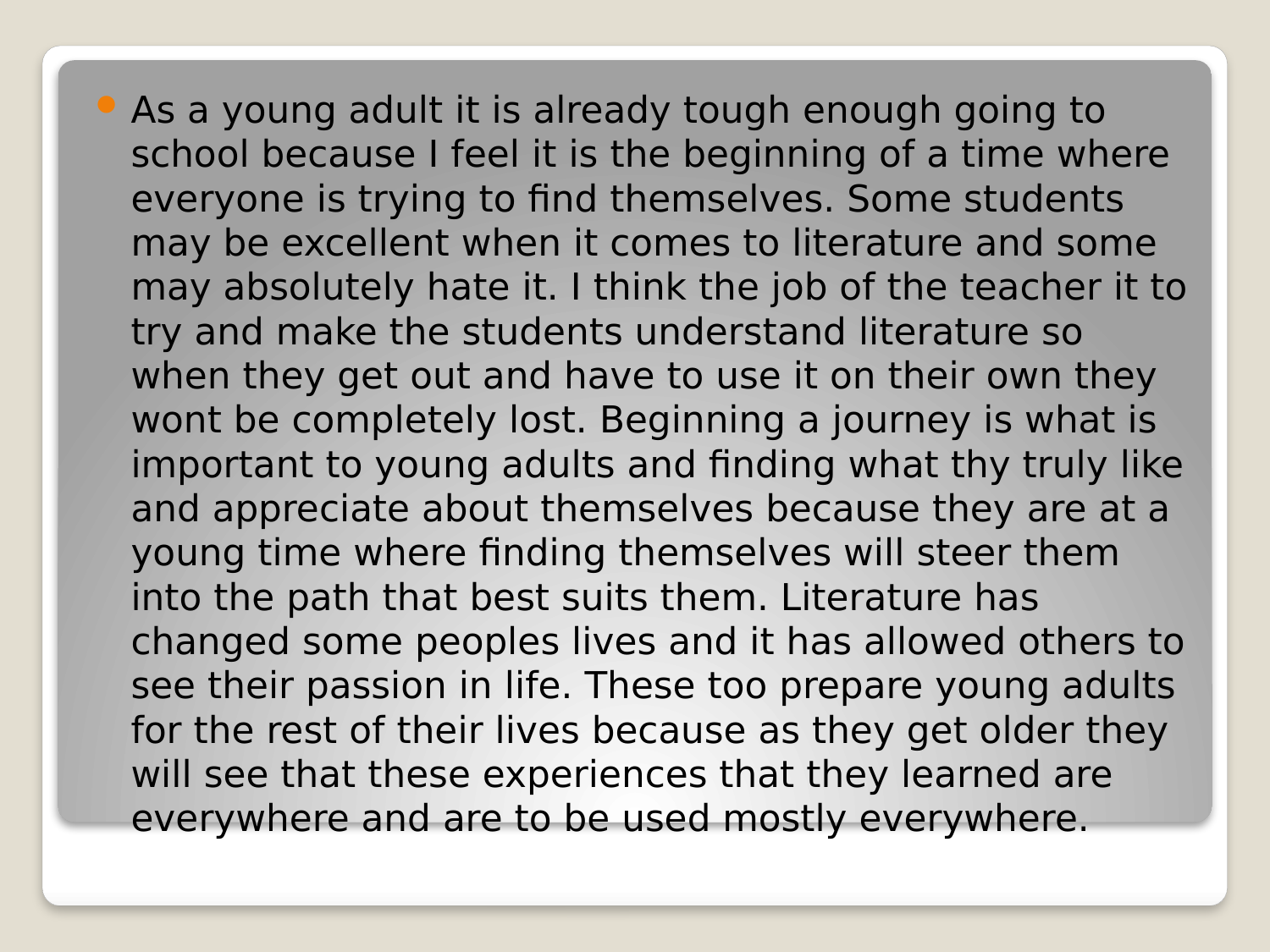

As a young adult it is already tough enough going to school because I feel it is the beginning of a time where everyone is trying to find themselves. Some students may be excellent when it comes to literature and some may absolutely hate it. I think the job of the teacher it to try and make the students understand literature so when they get out and have to use it on their own they wont be completely lost. Beginning a journey is what is important to young adults and finding what thy truly like and appreciate about themselves because they are at a young time where finding themselves will steer them into the path that best suits them. Literature has changed some peoples lives and it has allowed others to see their passion in life. These too prepare young adults for the rest of their lives because as they get older they will see that these experiences that they learned are everywhere and are to be used mostly everywhere.